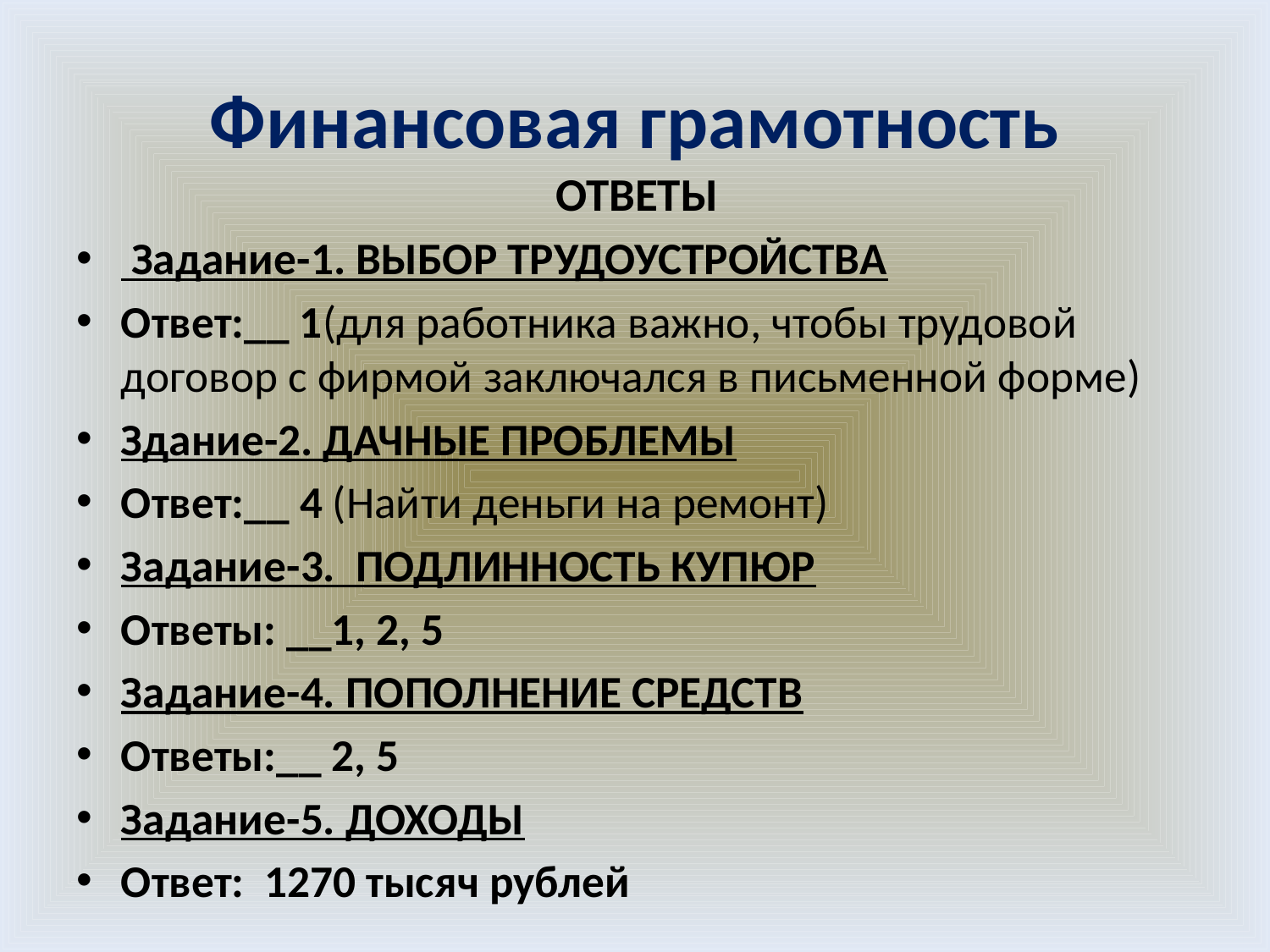

# Финансовая грамотность
ОТВЕТЫ
 Задание-1. ВЫБОР ТРУДОУСТРОЙСТВА
Ответ:__ 1(для работника важно, чтобы трудовой договор с фирмой заключался в письменной форме)
Здание-2. ДАЧНЫЕ ПРОБЛЕМЫ
Ответ:__ 4 (Найти деньги на ремонт)
Задание-3.  ПОДЛИННОСТЬ КУПЮР
Ответы: __1, 2, 5
Задание-4. ПОПОЛНЕНИЕ СРЕДСТВ
Ответы:__ 2, 5
Задание-5. ДОХОДЫ
Ответ:  1270 тысяч рублей